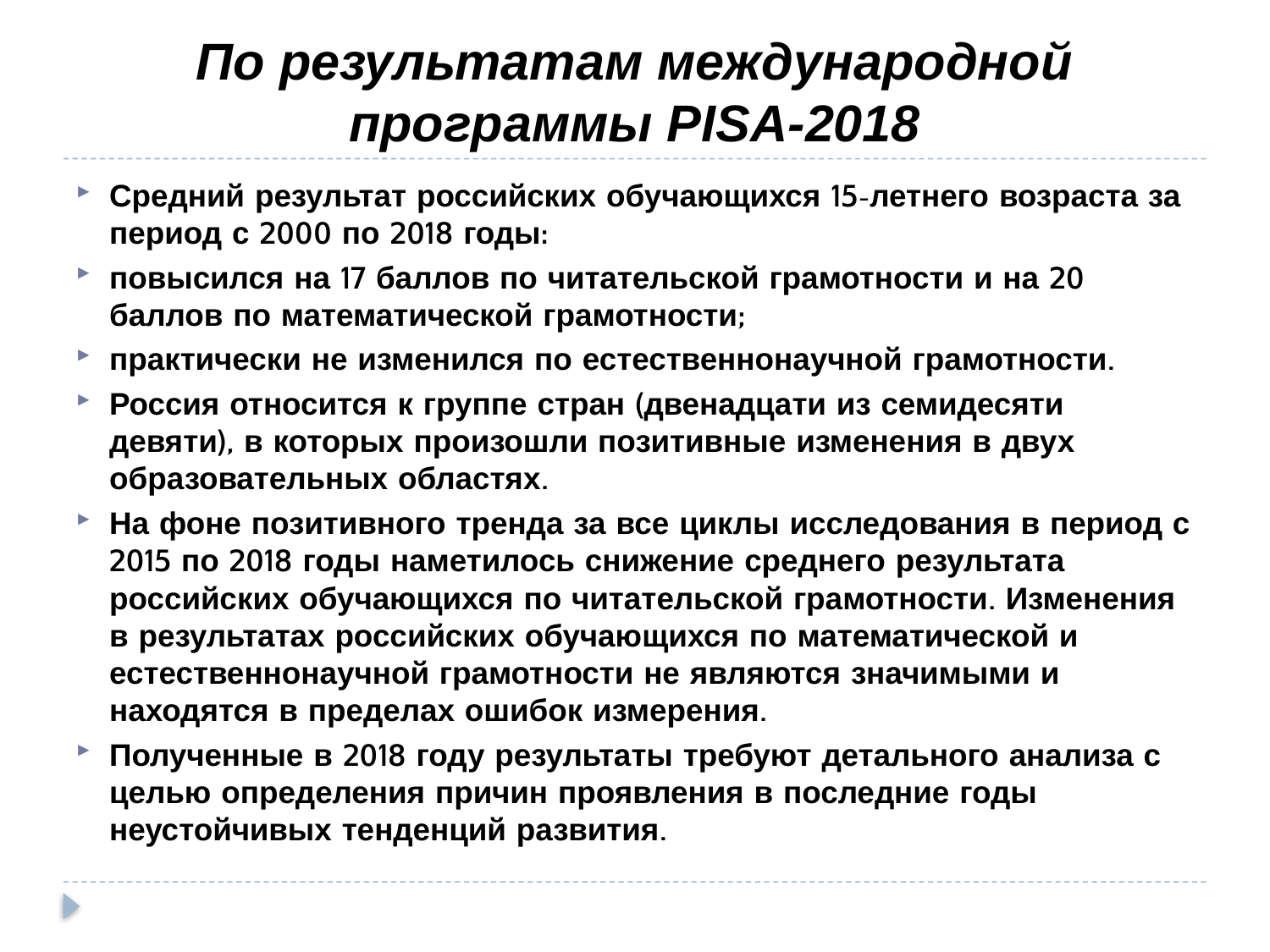

# По результатам международной программы PISA-2018
Средний результат российских обучающихся 15-летнего возраста за период с 2000 по 2018 годы:
повысился на 17 баллов по читательской грамотности и на 20 баллов по математической грамотности;
практически не изменился по естественнонаучной грамотности.
Россия относится к группе стран (двенадцати из семидесяти девяти), в которых произошли позитивные изменения в двух образовательных областях.
На фоне позитивного тренда за все циклы исследования в период с 2015 по 2018 годы наметилось снижение среднего результата российских обучающихся по читательской грамотности. Изменения в результатах российских обучающихся по математической и естественнонаучной грамотности не являются значимыми и находятся в пределах ошибок измерения.
Полученные в 2018 году результаты требуют детального анализа с целью определения причин проявления в последние годы неустойчивых тенденций развития.